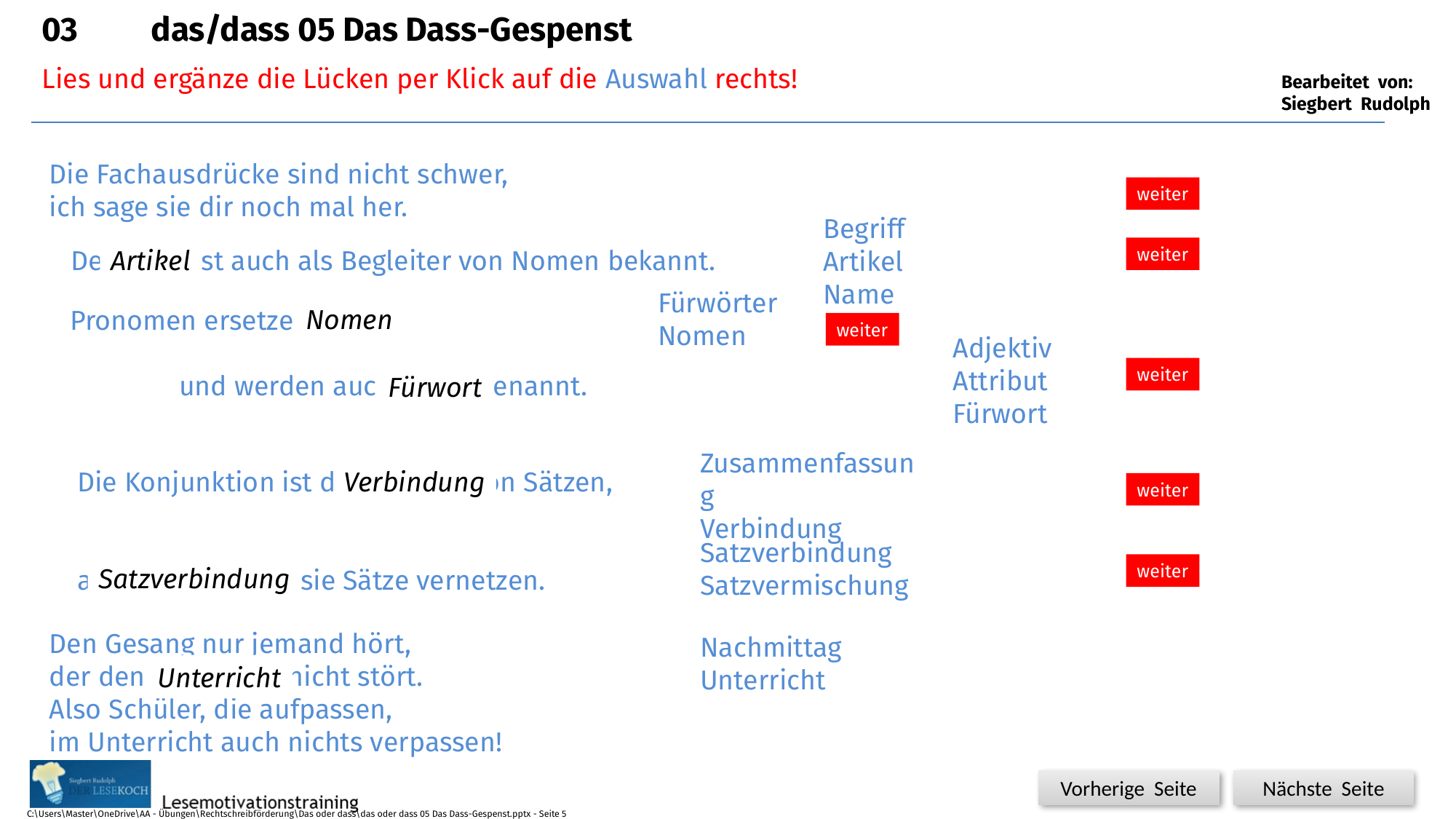

03 	das/dass 05 Das Dass-Gespenst
Lies und ergänze die Lücken per Klick auf die Auswahl rechts!
Die Fachausdrücke sind nicht schwer,
ich sage sie dir noch mal her.

weiter
Begriff
Artikel
Name

Der .......... ist auch als Begleiter von Nomen bekannt.
Artikel
weiter

Fürwörter
Nomen
Nomen
Pronomen ersetzen .....

	und werden auch ........... genannt.
weiter

Adjektiv
Attribut
Fürwort
weiter
Fürwort

Zusammenfassung
Verbindung
Die Konjunktion ist die ............... von Sätzen,

als .................... tut sie Sätze vernetzen.
Verbindung
weiter

Satzverbindung
Satzvermischung

weiter
Satzverbindung
Den Gesang nur jemand hört,
der den    …..           nicht stört.
Also Schüler, die aufpassen,
im Unterricht auch nichts verpassen!
Nachmittag
Unterricht
Unterricht

C:\Users\Master\OneDrive\AA - Übungen\Rechtschreibförderung\Das oder dass\das oder dass 05 Das Dass-Gespenst.pptx - Seite 5